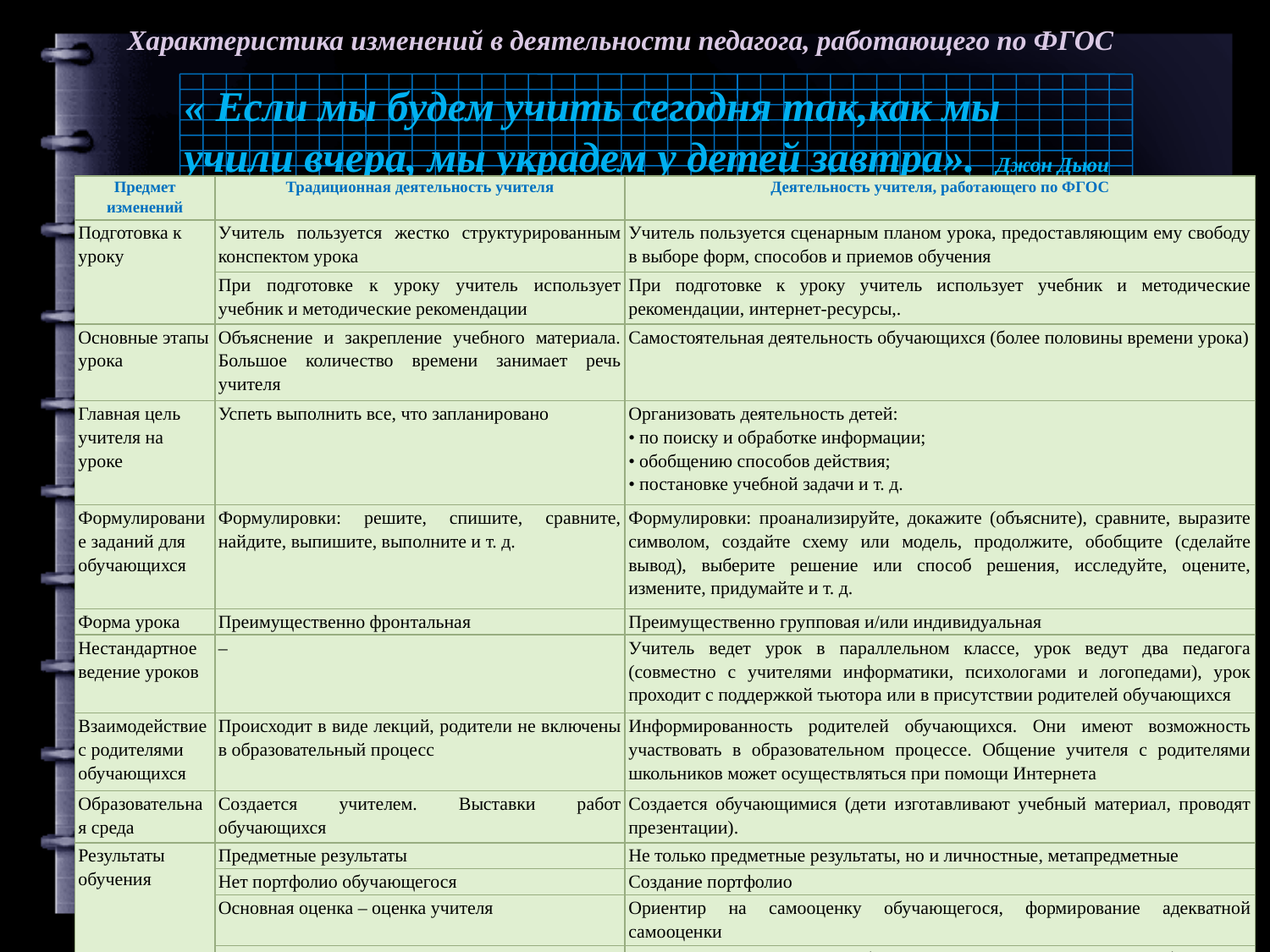

Характеристика изменений в деятельности педагога, работающего по ФГОС
« Если мы будем учить сегодня так,как мы учили вчера, мы украдем у детей завтра».  Джон Дьюи
| Предмет изменений | Традиционная деятельность учителя | Деятельность учителя, работающего по ФГОС |
| --- | --- | --- |
| Подготовка к уроку | Учитель пользуется жестко структурированным конспектом урока | Учитель пользуется сценарным планом урока, предоставляющим ему свободу в выборе форм, способов и приемов обучения |
|  | При подготовке к уроку учитель использует учебник и методические рекомендации | При подготовке к уроку учитель использует учебник и методические рекомендации, интернет-ресурсы,. |
| Основные этапы урока | Объяснение и закрепление учебного материала. Большое количество времени занимает речь учителя | Самостоятельная деятельность обучающихся (более половины времени урока) |
| Главная цель учителя на уроке | Успеть выполнить все, что запланировано | Организовать деятельность детей: • по поиску и обработке информации; • обобщению способов действия; • постановке учебной задачи и т. д. |
| Формулирование заданий для обучающихся | Формулировки: решите, спишите, сравните, найдите, выпишите, выполните и т. д. | Формулировки: проанализируйте, докажите (объясните), сравните, выразите символом, создайте схему или модель, продолжите, обобщите (сделайте вывод), выберите решение или способ решения, исследуйте, оцените, измените, придумайте и т. д. |
| Форма урока | Преимущественно фронтальная | Преимущественно групповая и/или индивидуальная |
| Нестандартное ведение уроков | – | Учитель ведет урок в параллельном классе, урок ведут два педагога (совместно с учителями информатики, психологами и логопедами), урок проходит с поддержкой тьютора или в присутствии родителей обучающихся |
| Взаимодействие с родителями обучающихся | Происходит в виде лекций, родители не включены в образовательный процесс | Информированность родителей обучающихся. Они имеют возможность участвовать в образовательном процессе. Общение учителя с родителями школьников может осуществляться при помощи Интернета |
| Образовательная среда | Создается учителем. Выставки работ обучающихся | Создается обучающимися (дети изготавливают учебный материал, проводят презентации). |
| Результаты обучения | Предметные результаты | Не только предметные результаты, но и личностные, метапредметные |
|  | Нет портфолио обучающегося | Создание портфолио |
|  | Основная оценка – оценка учителя | Ориентир на самооценку обучающегося, формирование адекватной самооценки |
|  | Важны положительные оценки учеников по итогам контрольных работ | Учет динамики результатов обучения детей относительно самих себя. Оценка промежуточных результатов обучения |